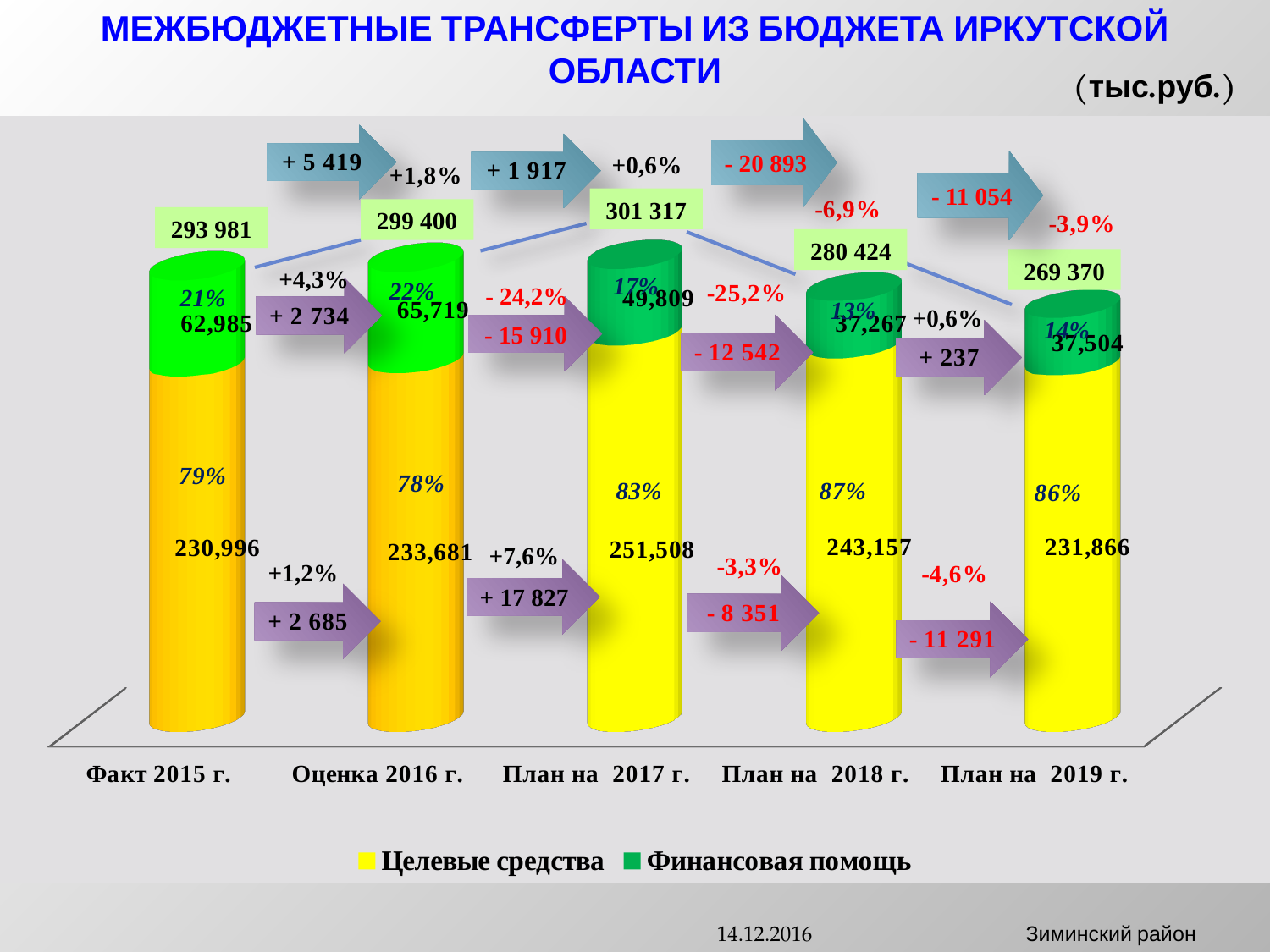

МЕЖБЮДЖЕТНЫЕ ТРАНСФЕРТЫ ИЗ БЮДЖЕТА ИРКУТСКОЙ ОБЛАСТИ
(тыс.руб.)

[unsupported chart]

- 20 893
+0,6%
- 11 054
301 317
299 400
293 981
280 424
269 370
+4,3%
17%
22%
- 24,2%
21%
13%
- 15 910
+0,6%
14%
83%
+7,6%
+1,2%
+ 17 827

14.12.2016
Зиминский район